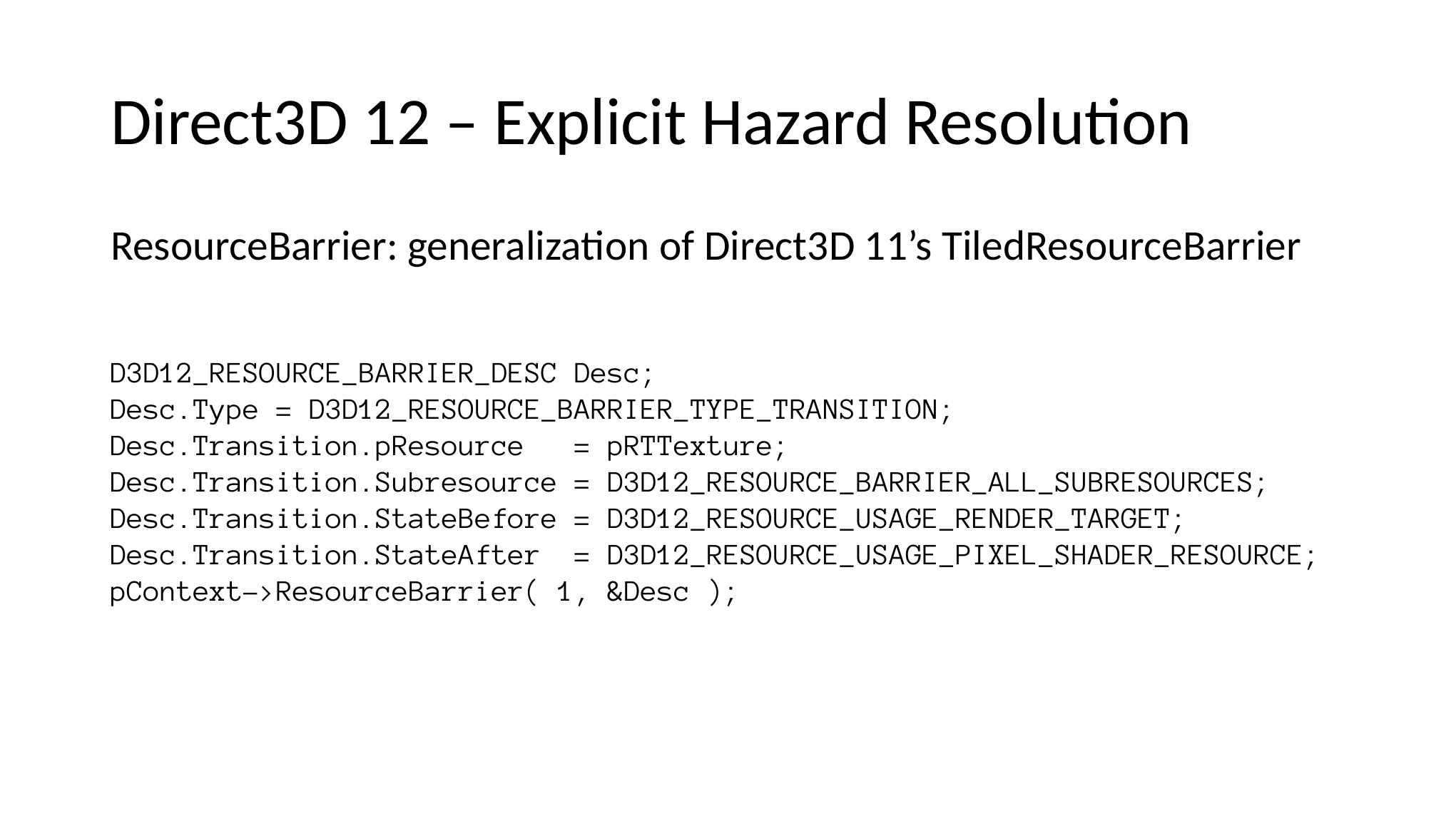

# Direct3D 12 – Explicit Hazard Resolution
ResourceBarrier: generalization of Direct3D 11’s TiledResourceBarrier

D3D12_RESOURCE_BARRIER_DESC Desc;
Desc.Type = D3D12_RESOURCE_BARRIER_TYPE_TRANSITION;
Desc.Transition.pResource   = pRTTexture;
Desc.Transition.Subresource = D3D12_RESOURCE_BARRIER_ALL_SUBRESOURCES;
Desc.Transition.StateBefore = D3D12_RESOURCE_USAGE_RENDER_TARGET;
Desc.Transition.StateAfter  = D3D12_RESOURCE_USAGE_PIXEL_SHADER_RESOURCE;
pContext->ResourceBarrier( 1, &Desc );